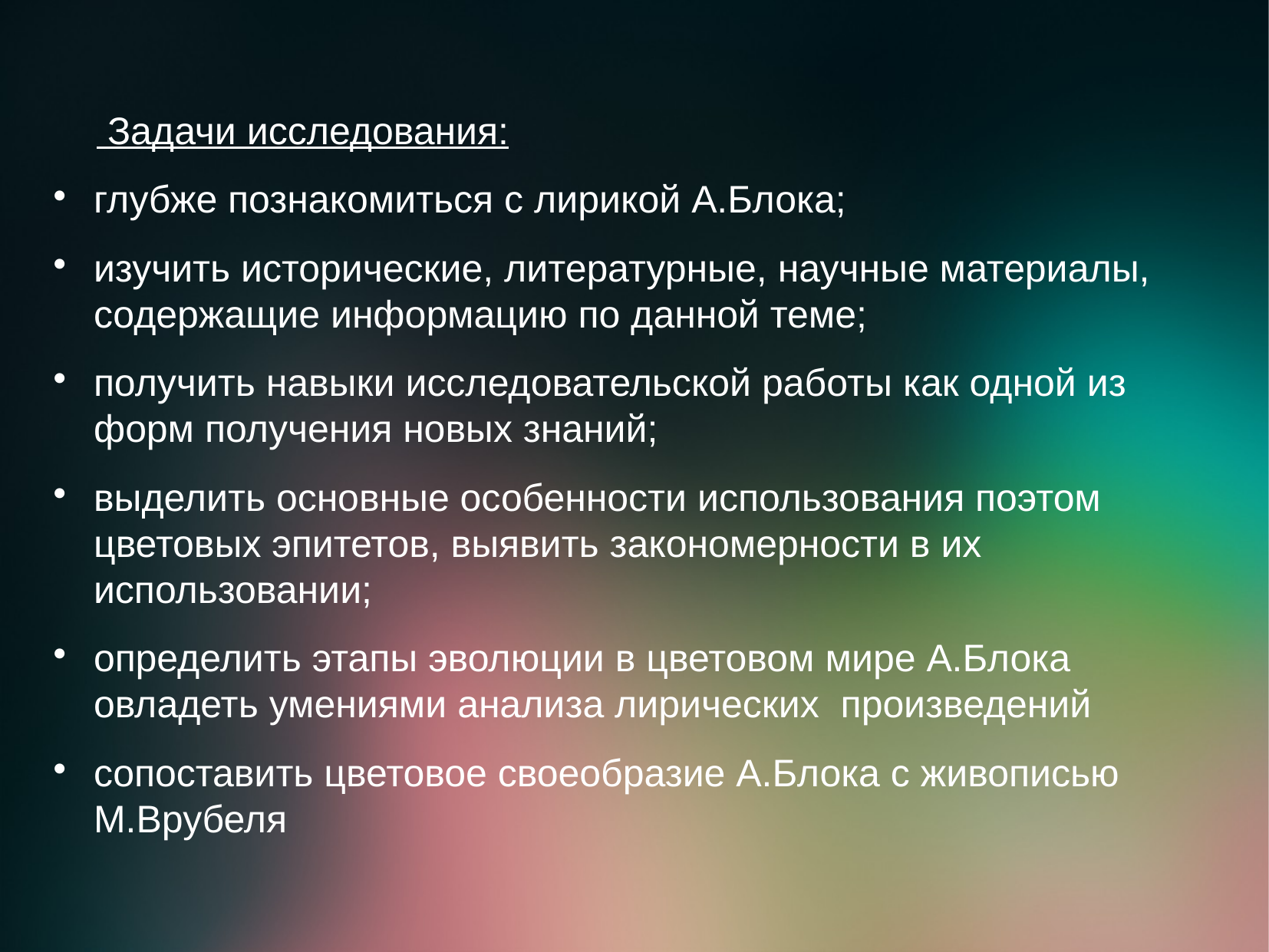

Задачи исследования:
глубже познакомиться с лирикой А.Блока;
изучить исторические, литературные, научные материалы, содержащие информацию по данной теме;
получить навыки исследовательской работы как одной из форм получения новых знаний;
выделить основные особенности использования поэтом цветовых эпитетов, выявить закономерности в их использовании;
определить этапы эволюции в цветовом мире А.Блока  овладеть умениями анализа лирических  произведений
сопоставить цветовое своеобразие А.Блока с живописью М.Врубеля